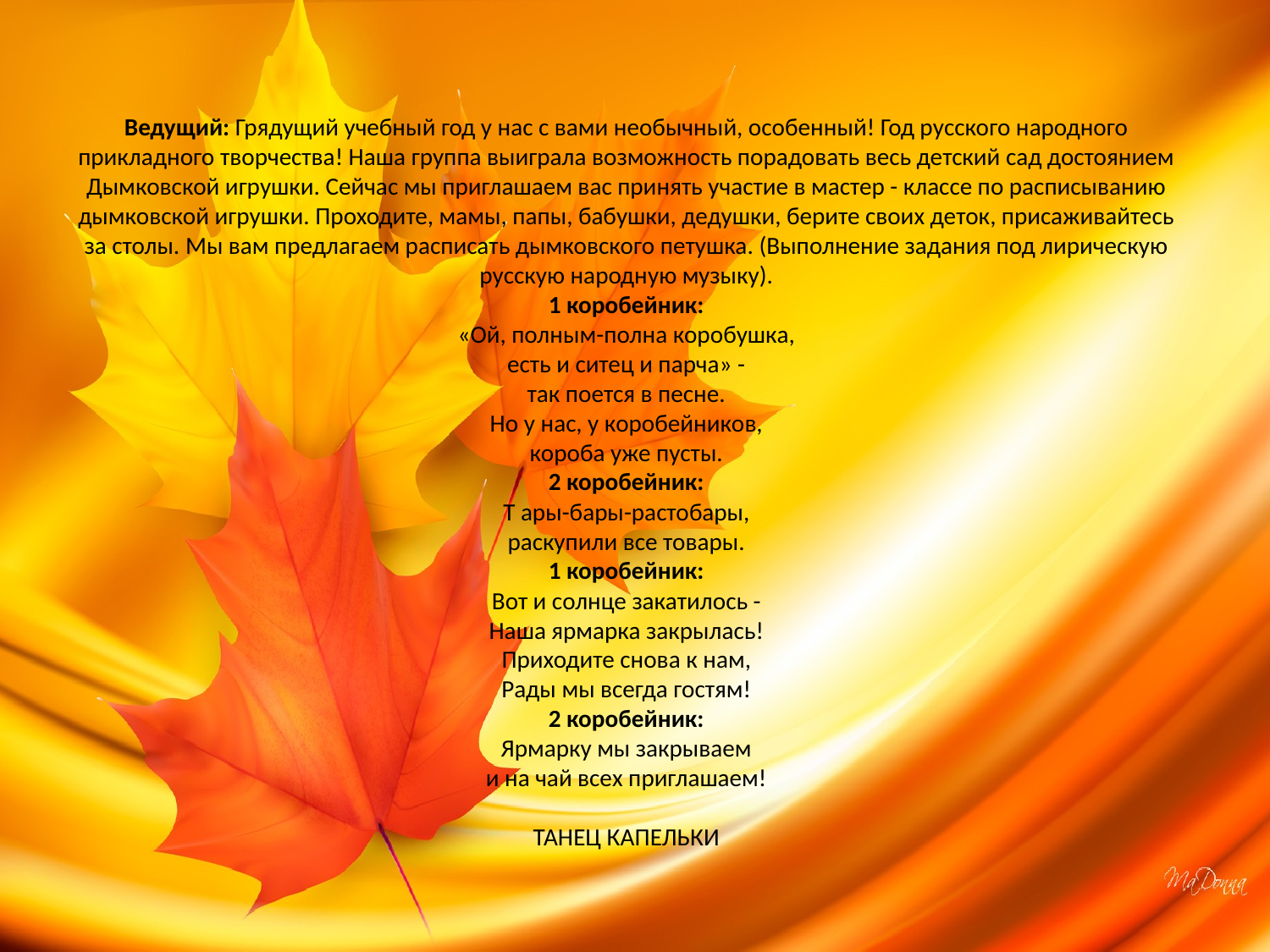

# Ведущий: Грядущий учебный год у нас с вами необычный, особенный! Год русского народного прикладного творчества! Наша группа выиграла возможность порадовать весь детский сад достоянием Дымковской игрушки. Сейчас мы приглашаем вас принять участие в мастер - классе по расписыванию дымковской игрушки. Проходите, мамы, папы, бабушки, дедушки, берите своих деток, присаживайтесь за столы. Мы вам предлагаем расписать дымковского петушка. (Выполнение задания под лирическую русскую народную музыку). 1 коробейник: «Ой, полным-полна коробушка, есть и ситец и парча» - так поется в песне. Но у нас, у коробейников, короба уже пусты. 2 коробейник: Т ары-бары-растобары, раскупили все товары. 1 коробейник: Вот и солнце закатилось - Наша ярмарка закрылась! Приходите снова к нам, Рады мы всегда гостям! 2 коробейник: Ярмарку мы закрываем и на чай всех приглашаем! ТАНЕЦ КАПЕЛЬКИ